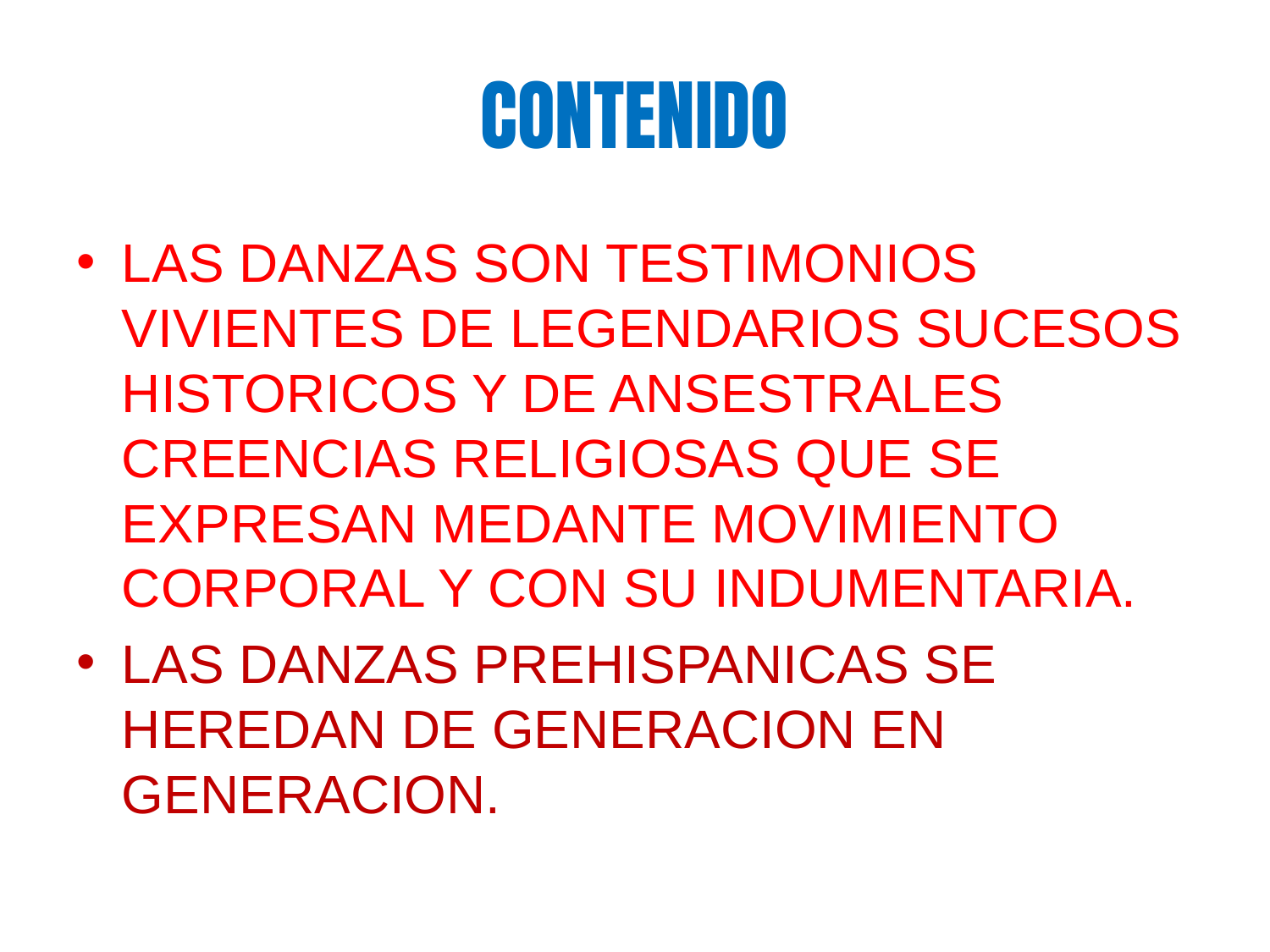

# CONTENIDO
LAS DANZAS SON TESTIMONIOS VIVIENTES DE LEGENDARIOS SUCESOS HISTORICOS Y DE ANSESTRALES CREENCIAS RELIGIOSAS QUE SE EXPRESAN MEDANTE MOVIMIENTO CORPORAL Y CON SU INDUMENTARIA.
LAS DANZAS PREHISPANICAS SE HEREDAN DE GENERACION EN GENERACION.